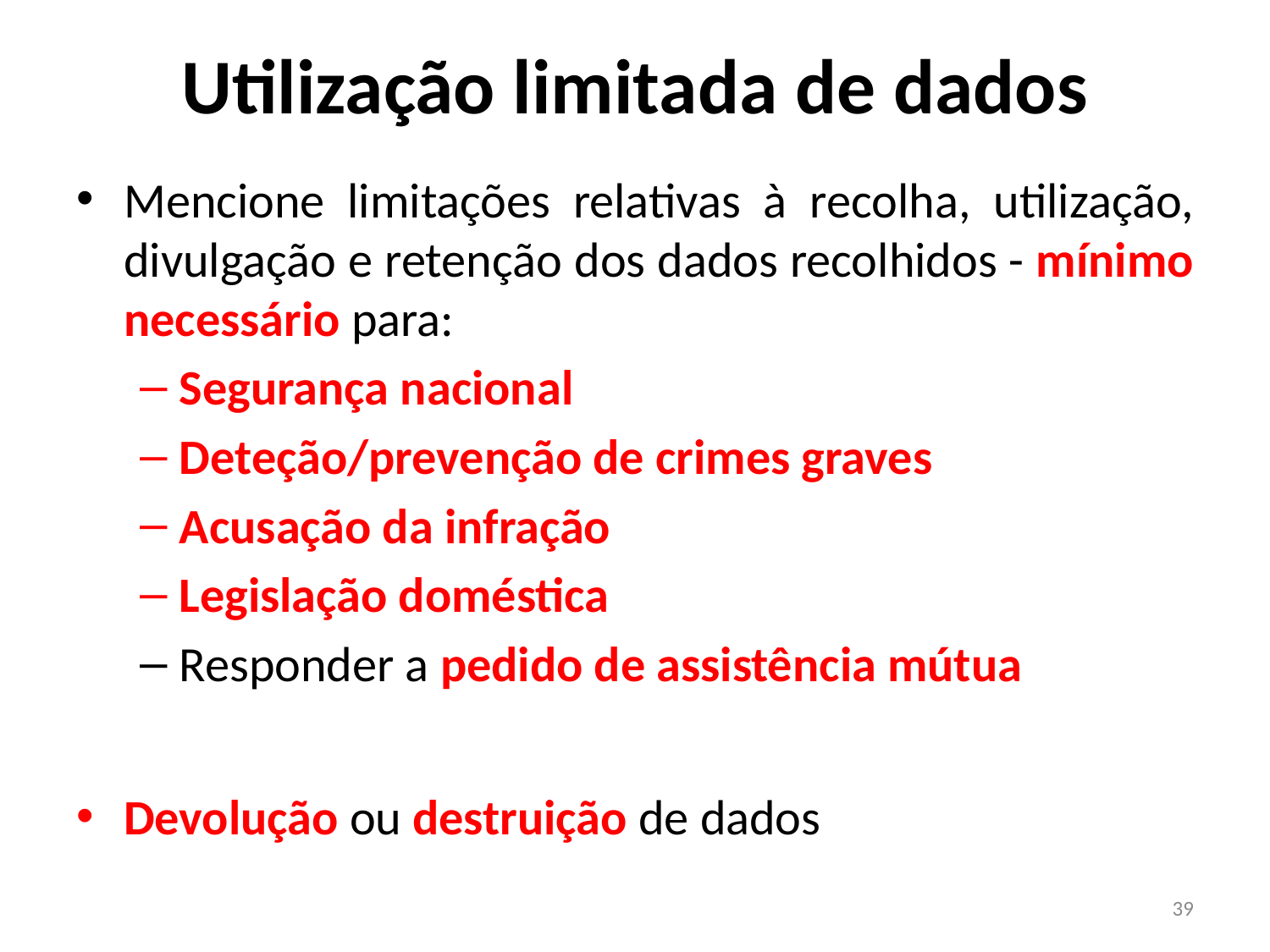

# Utilização limitada de dados
Mencione limitações relativas à recolha, utilização, divulgação e retenção dos dados recolhidos - mínimo necessário para:
Segurança nacional
Deteção/prevenção de crimes graves
Acusação da infração
Legislação doméstica
Responder a pedido de assistência mútua

Devolução ou destruição de dados
39